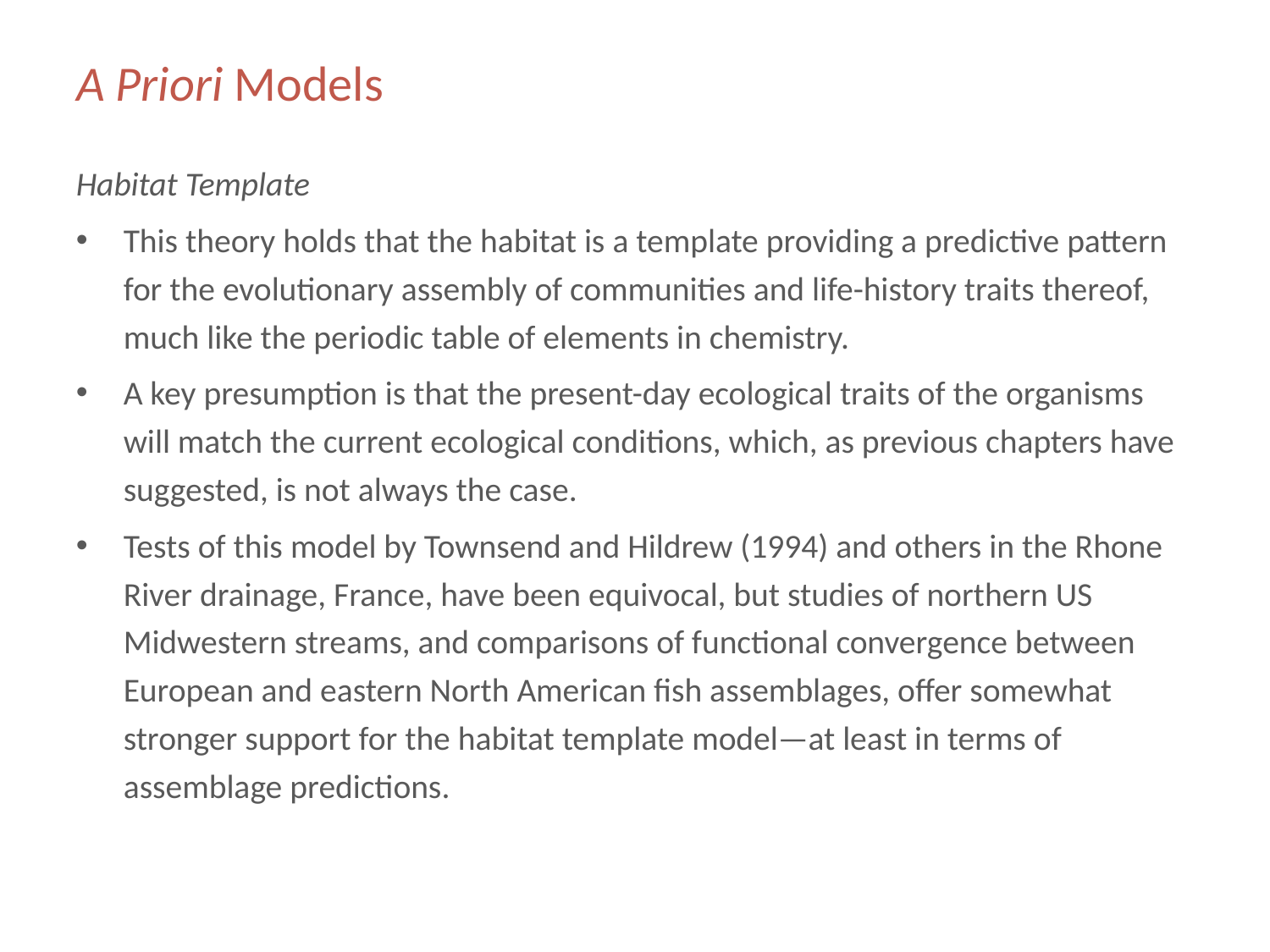

# A Priori Models
Habitat Template
This theory holds that the habitat is a template providing a predictive pattern for the evolutionary assembly of communities and life-history traits thereof, much like the periodic table of elements in chemistry.
A key presumption is that the present-day ecological traits of the organisms will match the current ecological conditions, which, as previous chapters have suggested, is not always the case.
Tests of this model by Townsend and Hildrew (1994) and others in the Rhone River drainage, France, have been equivocal, but studies of northern US Midwestern streams, and comparisons of functional convergence between European and eastern North American fish assemblages, offer somewhat stronger support for the habitat template model—at least in terms of assemblage predictions.